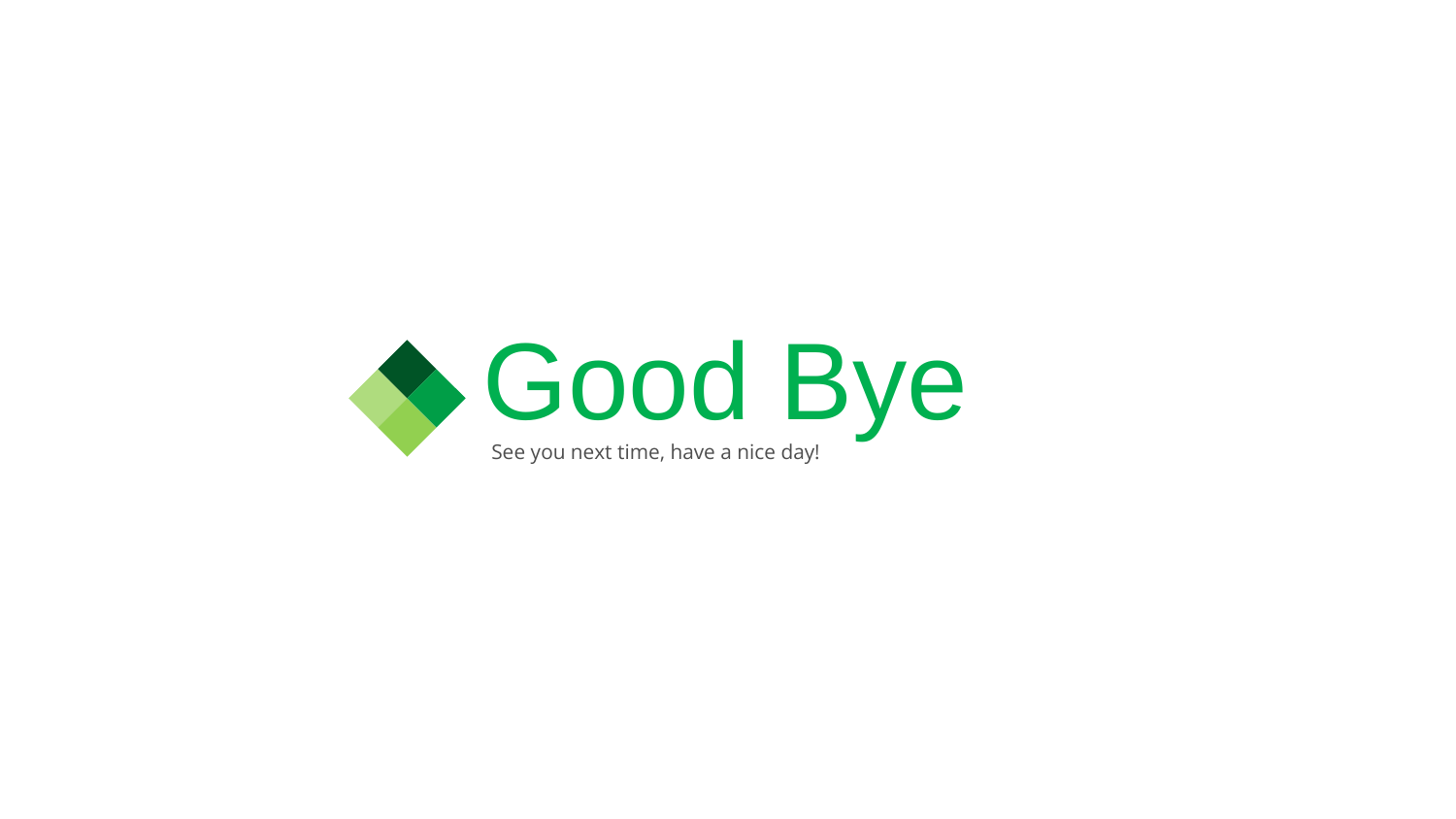

Good Bye

See you next time, have a nice day!